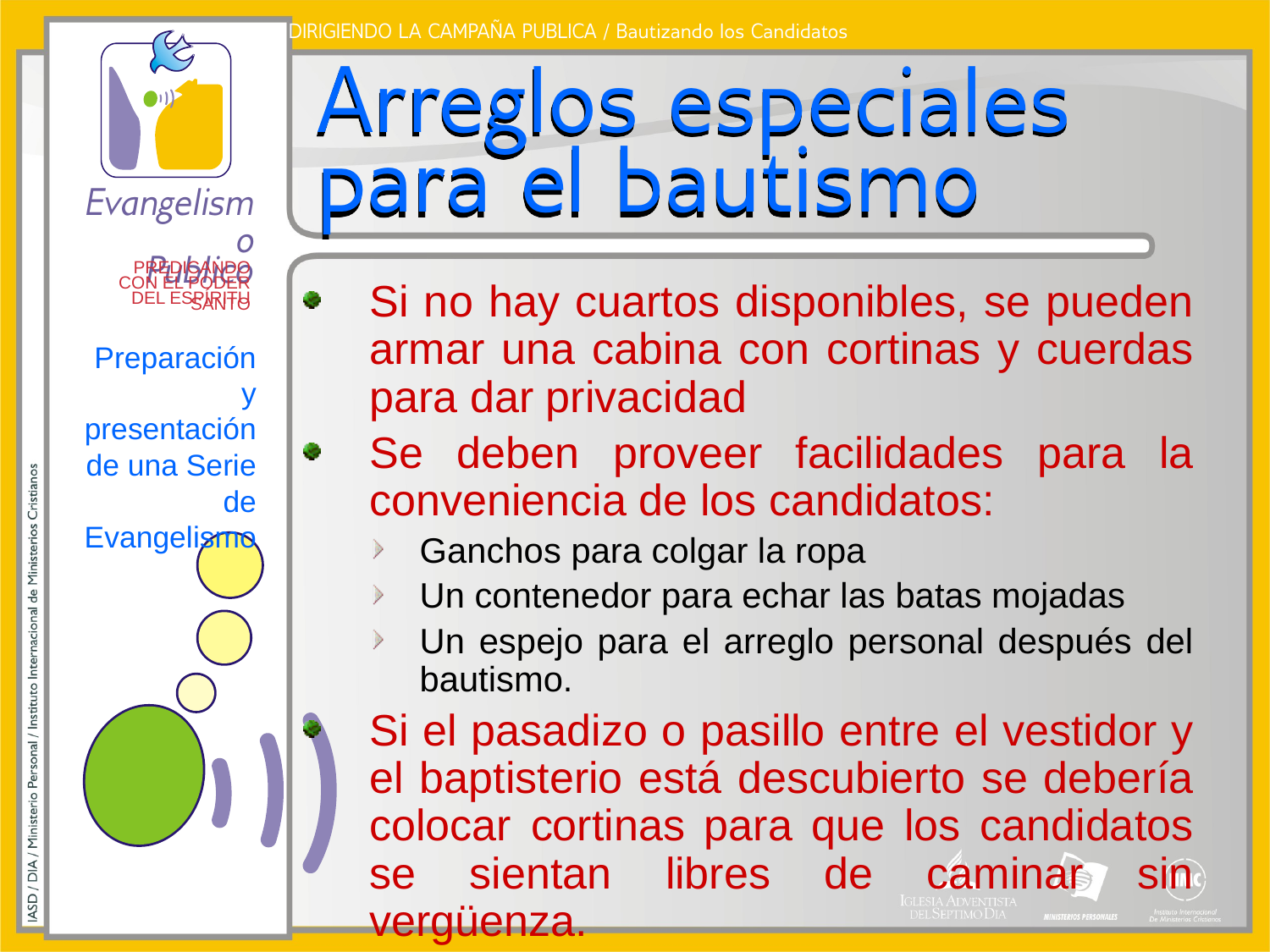

DIRIGIENDO LA CAMPAÑA PUBLICA / Bautizando los Candidatos
# Arreglos especiales para el bautismo
Si no hay cuartos disponibles, se pueden armar una cabina con cortinas y cuerdas para dar privacidad
Se deben proveer facilidades para la conveniencia de los candidatos:
Ganchos para colgar la ropa
Un contenedor para echar las batas mojadas
Un espejo para el arreglo personal después del bautismo.
Si el pasadizo o pasillo entre el vestidor y el baptisterio está descubierto se debería colocar cortinas para que los candidatos se sientan libres de caminar sin vergüenza.